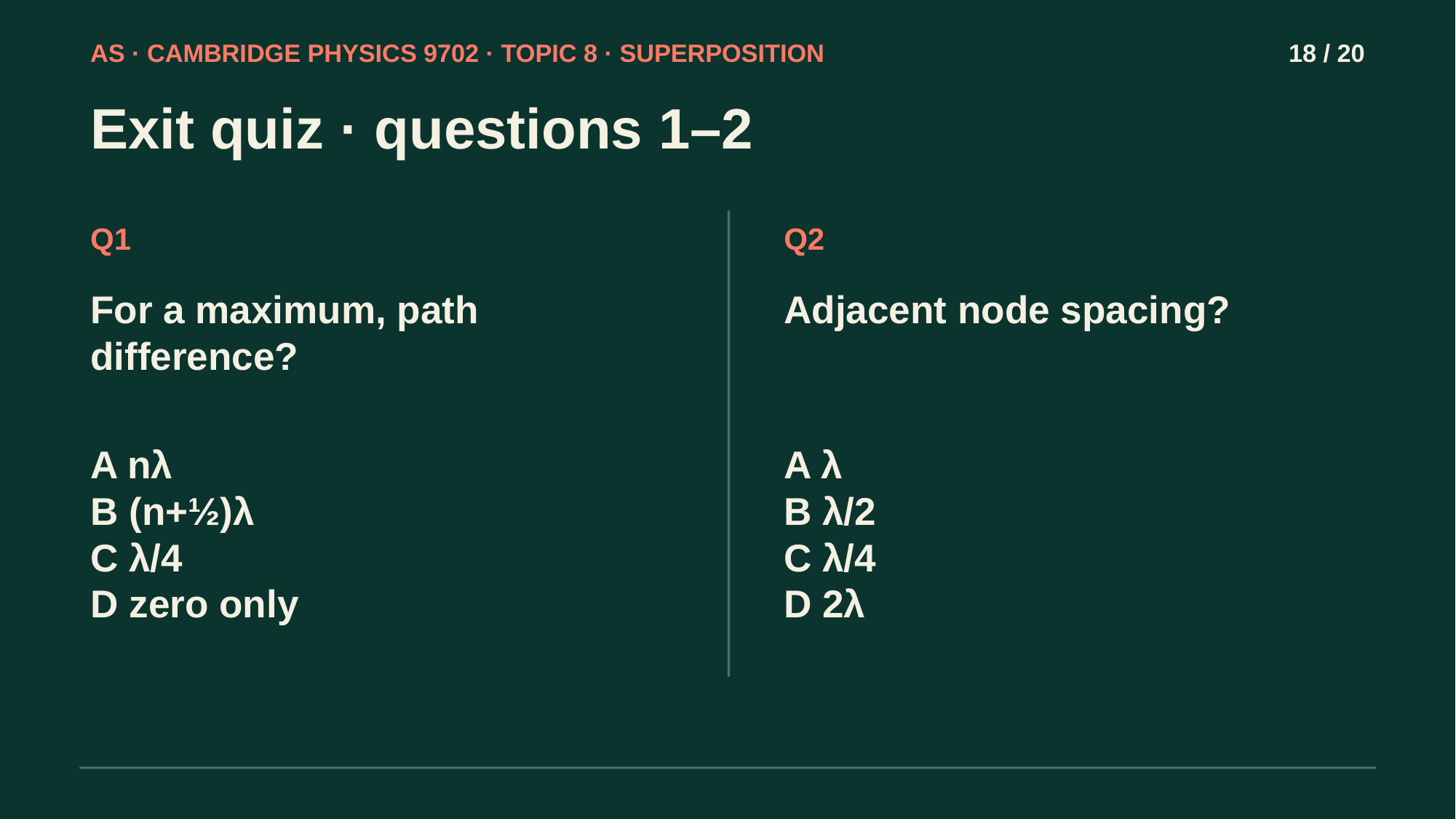

AS · CAMBRIDGE PHYSICS 9702 · TOPIC 8 · SUPERPOSITION
18 / 20
Exit quiz · questions 1–2

Q1
Q2
For a maximum, path difference?
Adjacent node spacing?
A nλ
B (n+½)λ
C λ/4
D zero only
A λ
B λ/2
C λ/4
D 2λ